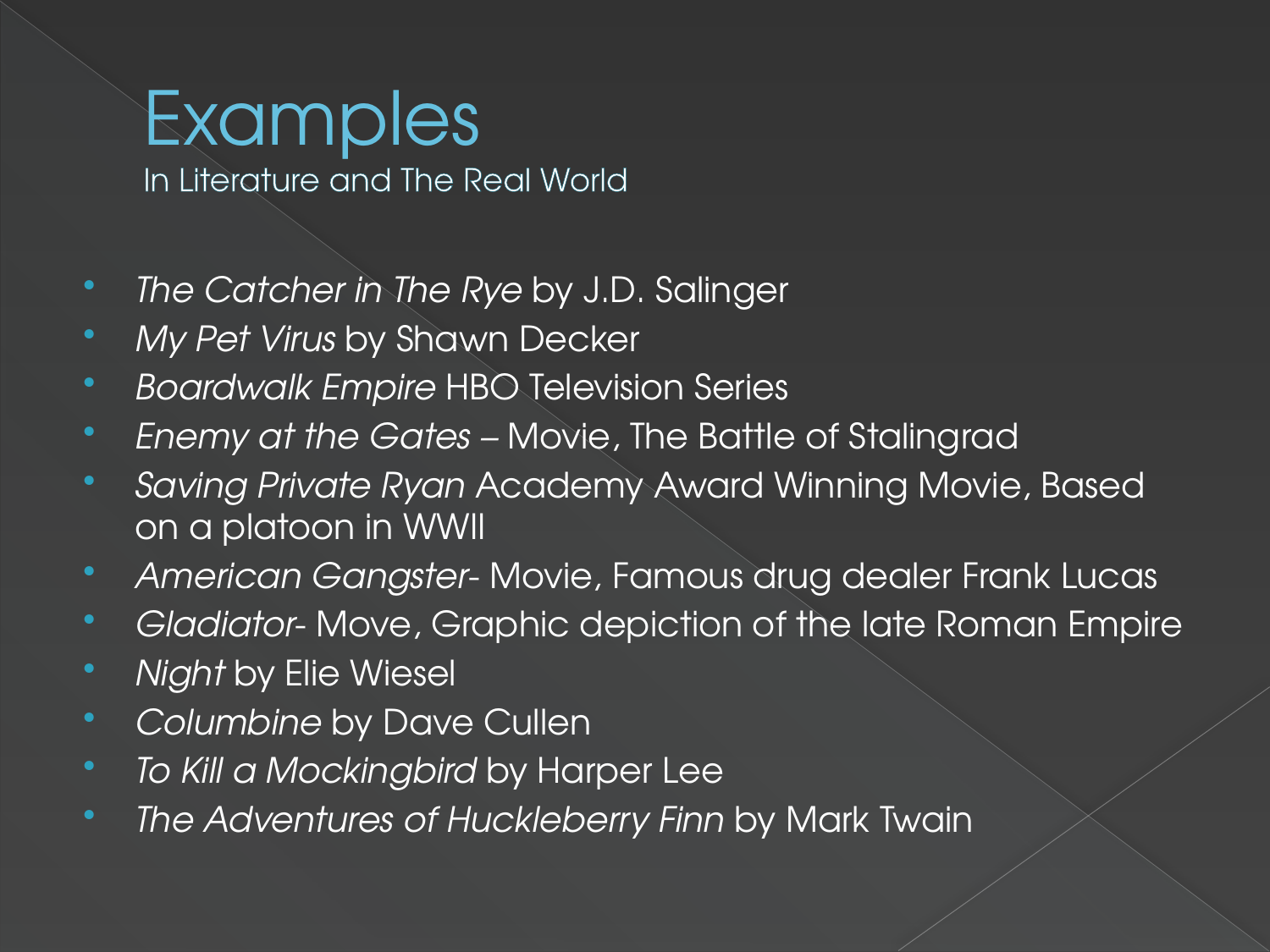

# Examples In Literature and The Real World
The Catcher in The Rye by J.D. Salinger
My Pet Virus by Shawn Decker
Boardwalk Empire HBO Television Series
Enemy at the Gates – Movie, The Battle of Stalingrad
Saving Private Ryan Academy Award Winning Movie, Based on a platoon in WWII
American Gangster- Movie, Famous drug dealer Frank Lucas
Gladiator­- Move, Graphic depiction of the late Roman Empire
Night by Elie Wiesel
Columbine by Dave Cullen
To Kill a Mockingbird by Harper Lee
The Adventures of Huckleberry Finn by Mark Twain